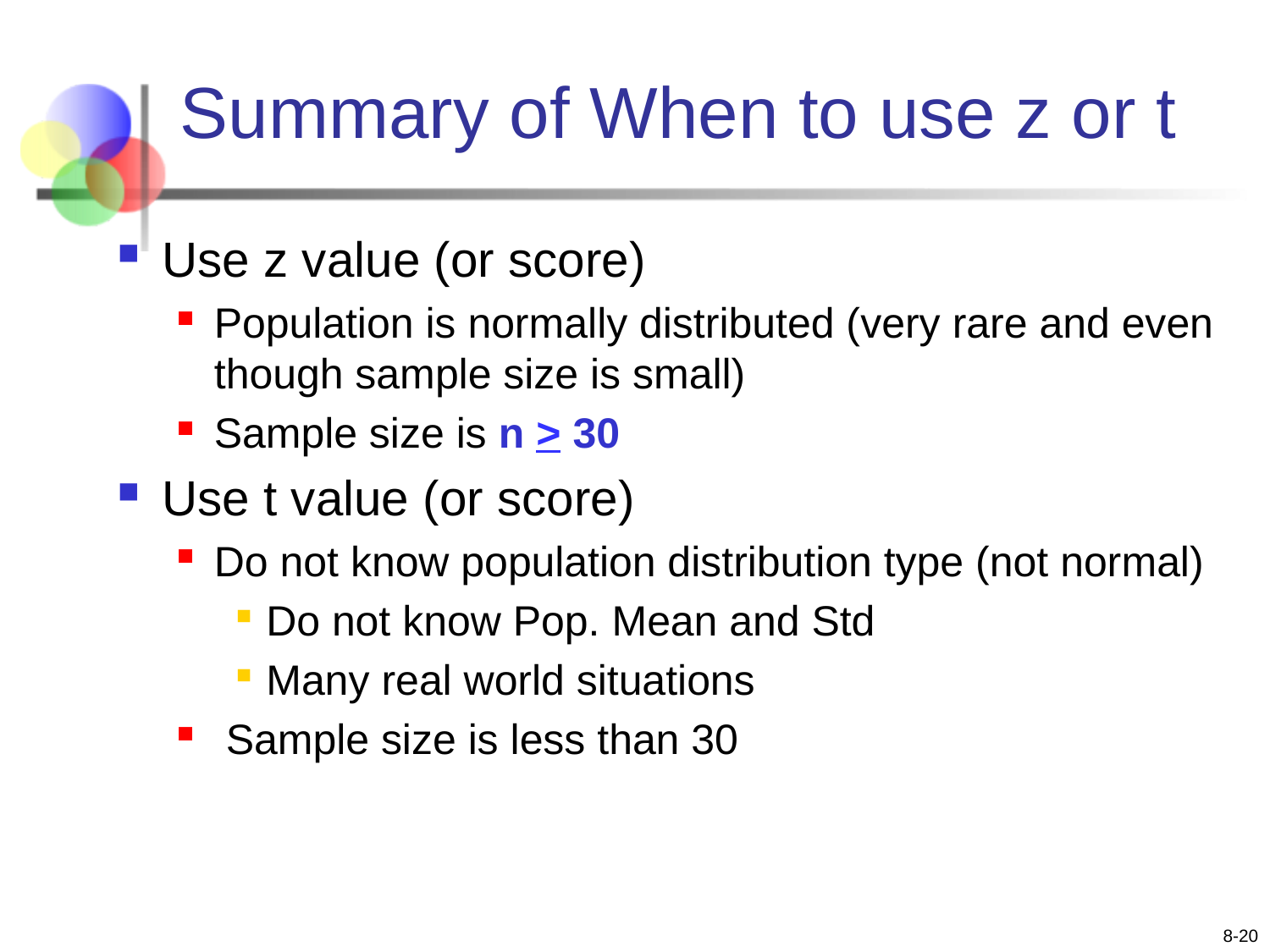

# Summary of When to use z or t
Use z value (or score)
Population is normally distributed (very rare and even though sample size is small)
Sample size is n > 30
Use t value (or score)
Do not know population distribution type (not normal)
Do not know Pop. Mean and Std
Many real world situations
 Sample size is less than 30

8-20